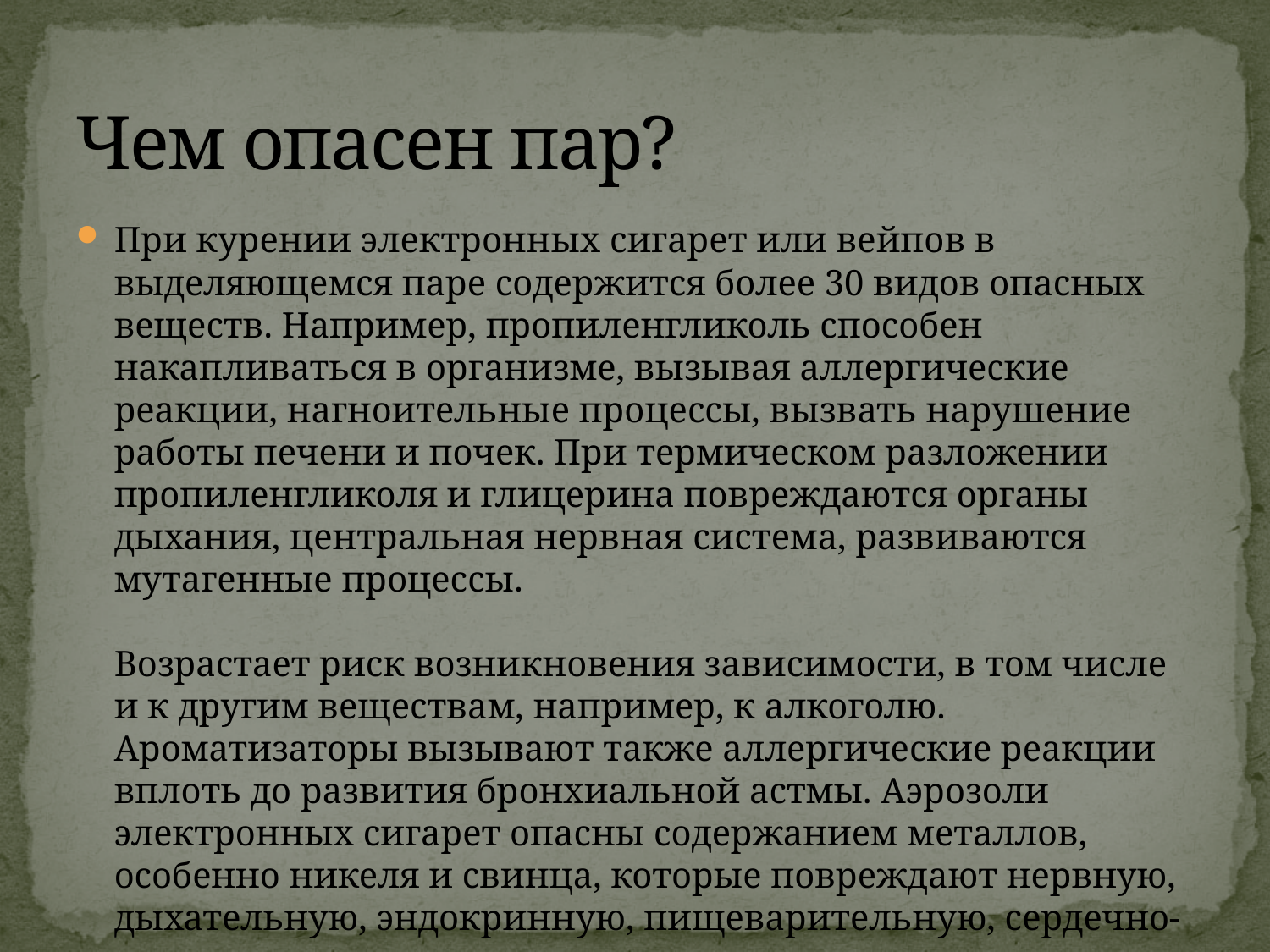

# Чем опасен пар?
При курении электронных сигарет или вейпов в выделяющемся паре содержится более 30 видов опасных веществ. Например, пропиленгликоль способен накапливаться в организме, вызывая аллергические реакции, нагноительные процессы, вызвать нарушение работы печени и почек. При термическом разложении пропиленгликоля и глицерина повреждаются органы дыхания, центральная нервная система, развиваются мутагенные процессы.
Возрастает риск возникновения зависимости, в том числе и к другим веществам, например, к алкоголю. Ароматизаторы вызывают также аллергические реакции вплоть до развития бронхиальной астмы. Аэрозоли электронных сигарет опасны содержанием металлов, особенно никеля и свинца, которые повреждают нервную, дыхательную, эндокринную, пищеварительную, сердечно-сосудистую и выделительную системы.